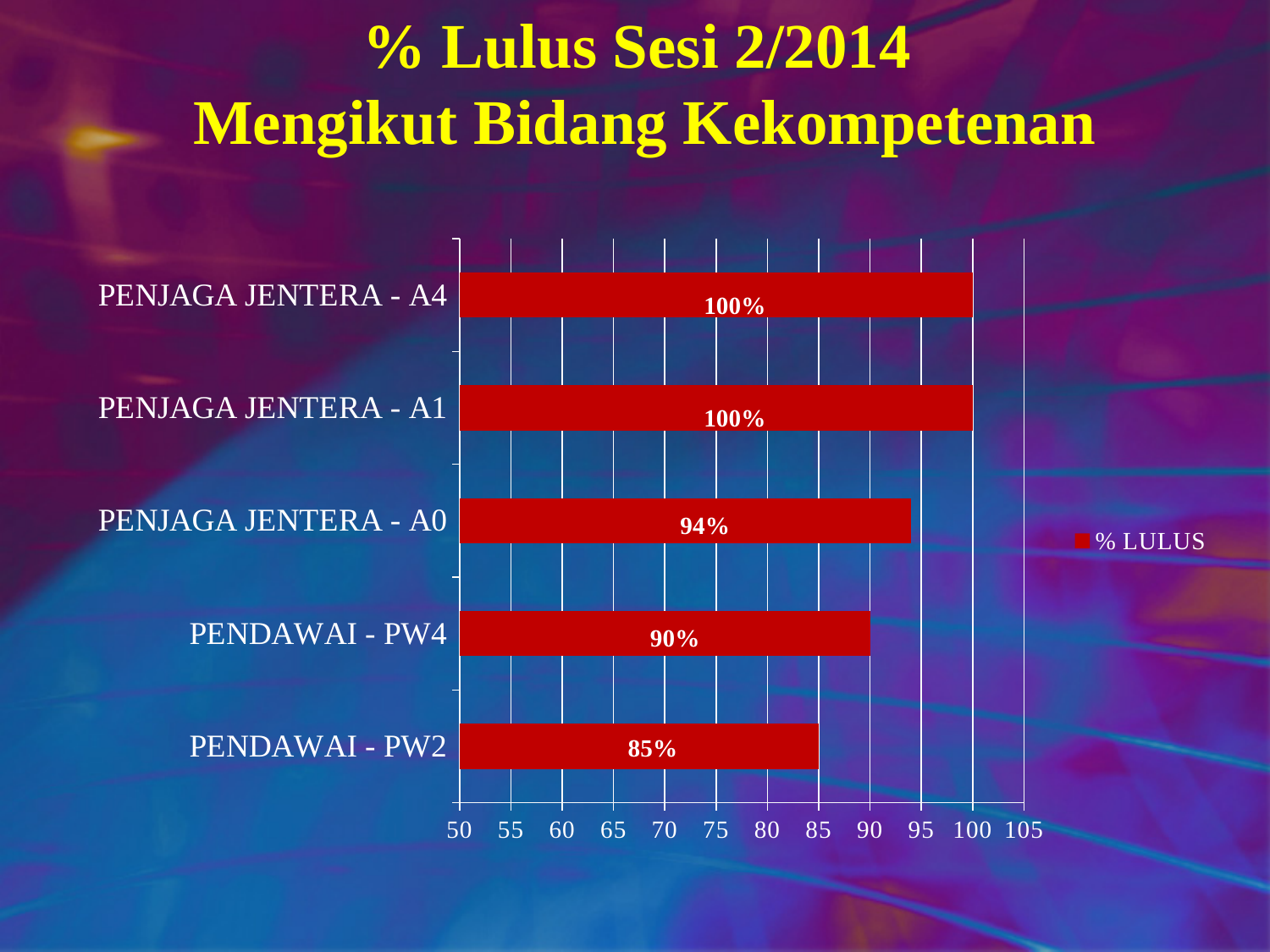

# % Lulus Sesi 2/2014 Mengikut Bidang Kekompetenan

### Chart

| Category | % LULUS |
|---|---|
| PENDAWAI - PW2 | 85.0 |
| PENDAWAI - PW4 | 90.0 |
| PENJAGA JENTERA - A0 | 94.0 |
| PENJAGA JENTERA - A1 | 100.0 |
| PENJAGA JENTERA - A4 | 100.0 |
100%
100%
94%
90%
85%